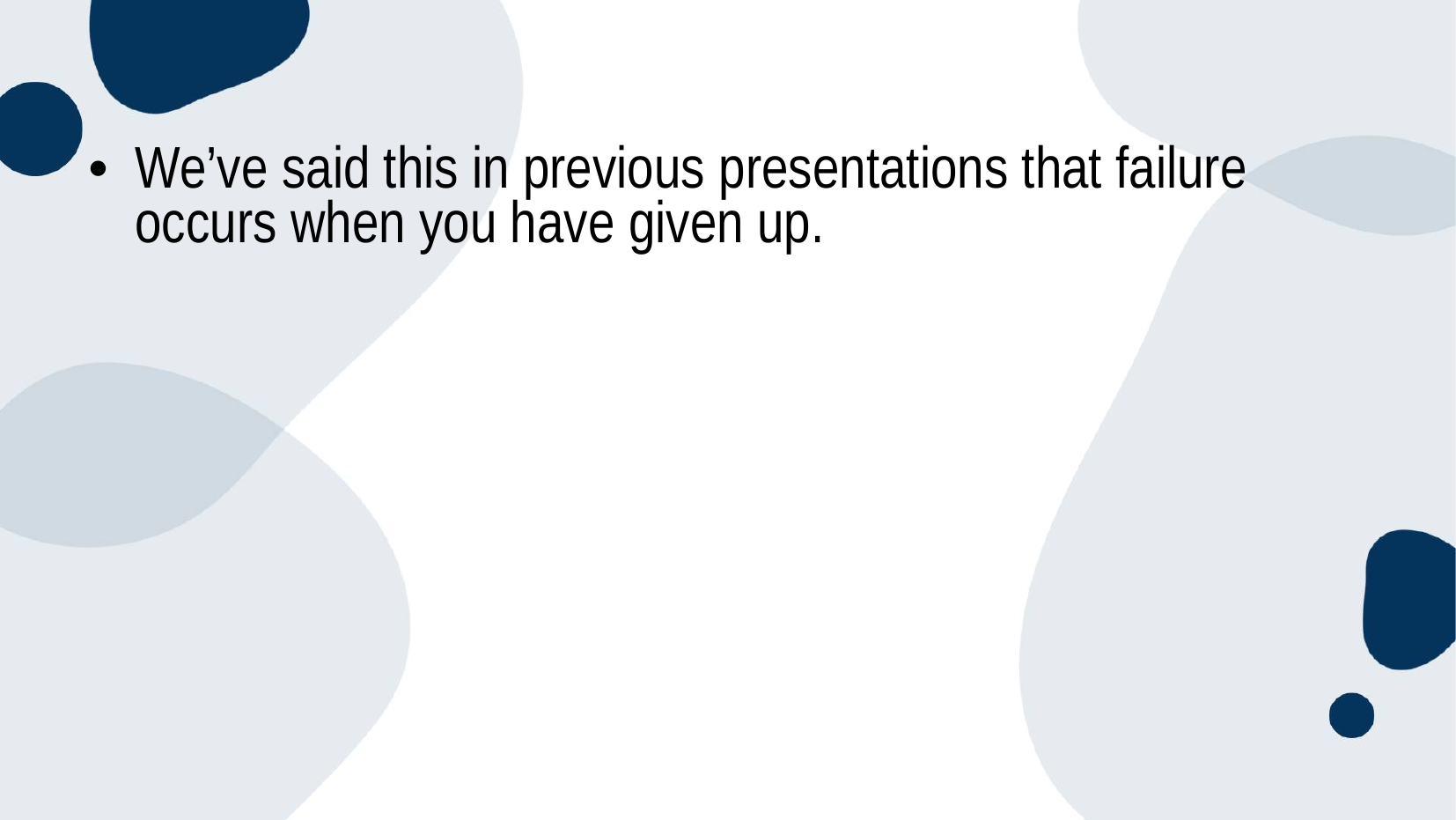

# We’ve said this in previous presentations that failure occurs when you have given up.